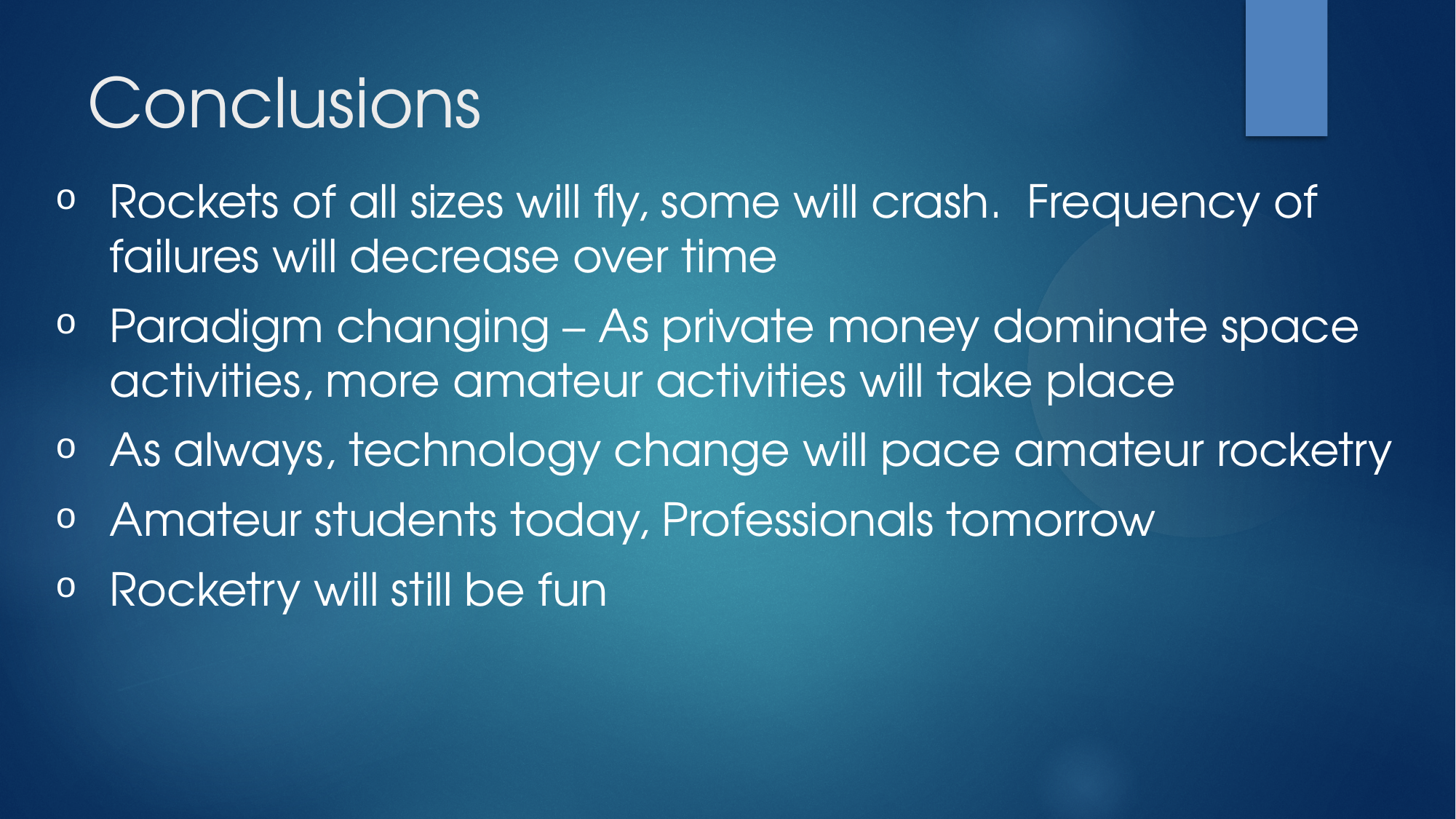

Conclusions
Rockets of all sizes will fly, some will crash.  Frequency of failures will decrease over time
Paradigm changing – As private money dominate space activities, more amateur activities will take place
As always, technology change will pace amateur rocketry
Amateur students today, Professionals tomorrow
Rocketry will still be fun